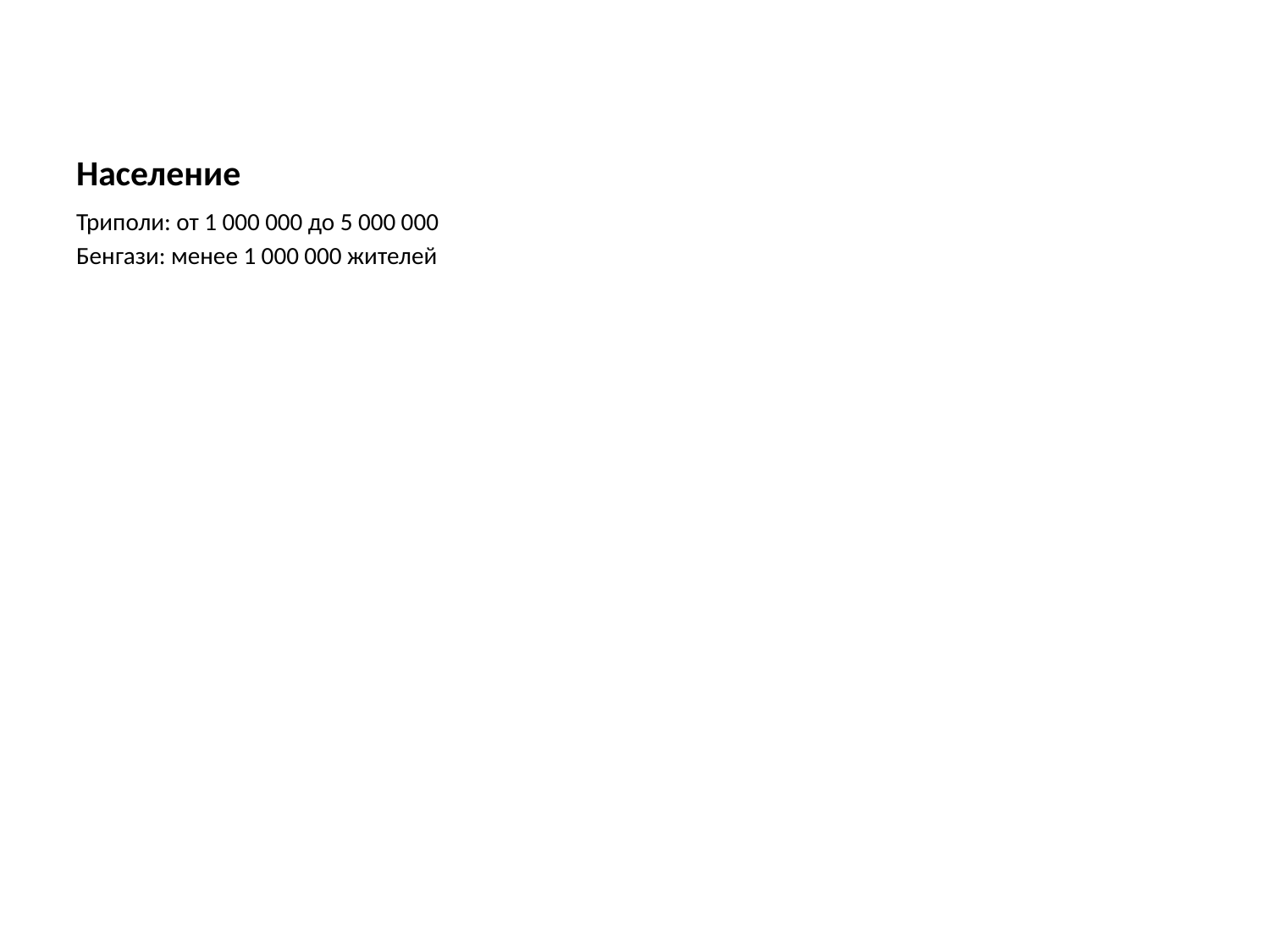

# Население

Триполи: от 1 000 000 до 5 000 000
Бенгази: менее 1 000 000 жителей